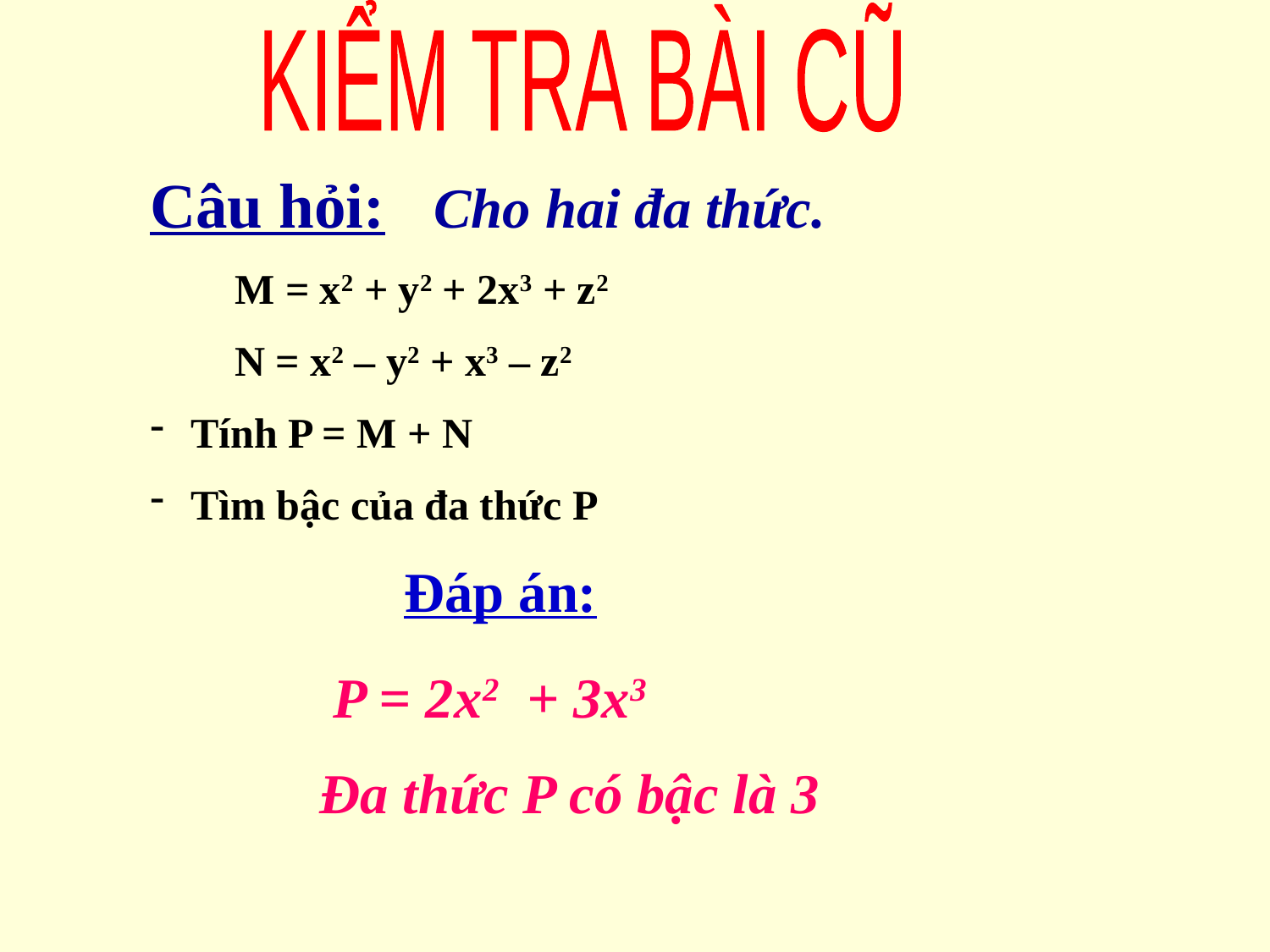

KIỂM TRA BÀI CŨ
Câu hỏi:    Cho hai đa thức.
        M = x2 + y2 + 2x3 + z2
        N = x2 – y2 + x3 – z2
 Tính P = M + N
 Tìm bậc của đa thức P
Đáp án:
P = 2x2  + 3x3
Đa thức P có bậc là 3